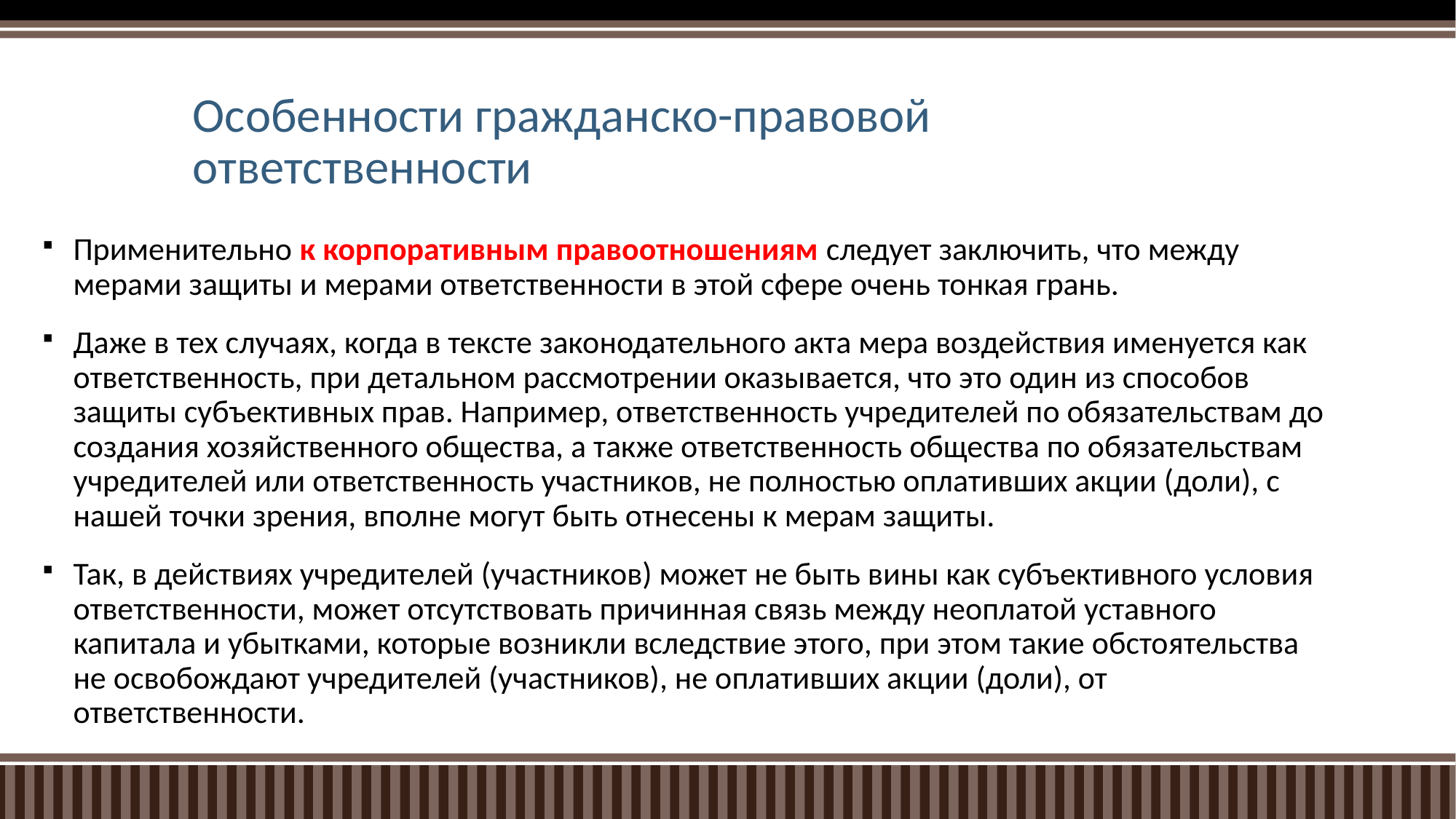

# Особенности гражданско-правовой ответственности
Применительно к корпоративным правоотношениям следует заключить, что между мерами защиты и мерами ответственности в этой сфере очень тонкая грань.
Даже в тех случаях, когда в тексте законодательного акта мера воздействия именуется как ответственность, при детальном рассмотрении оказывается, что это один из способов защиты субъективных прав. Например, ответственность учредителей по обязательствам до создания хозяйственного общества, а также ответственность общества по обязательствам учредителей или ответственность участников, не полностью оплативших акции (доли), с нашей точки зрения, вполне могут быть отнесены к мерам защиты.
Так, в действиях учредителей (участников) может не быть вины как субъективного условия ответственности, может отсутствовать причинная связь между неоплатой уставного капитала и убытками, которые возникли вследствие этого, при этом такие обстоятельства не освобождают учредителей (участников), не оплативших акции (доли), от ответственности.